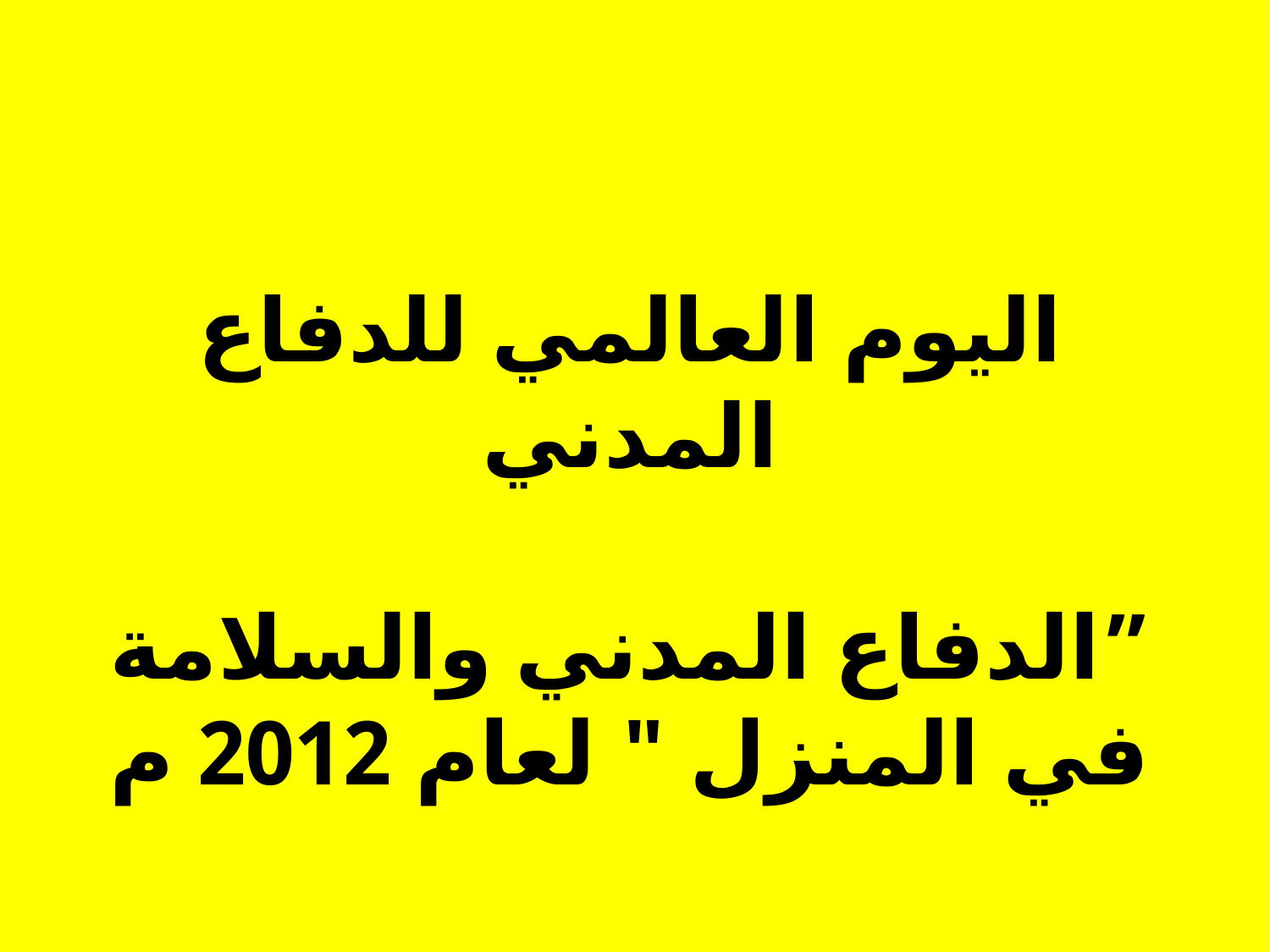

اليوم العالمي للدفاع المدني

”الدفاع المدني والسلامة في المنزل " لعام 2012 م